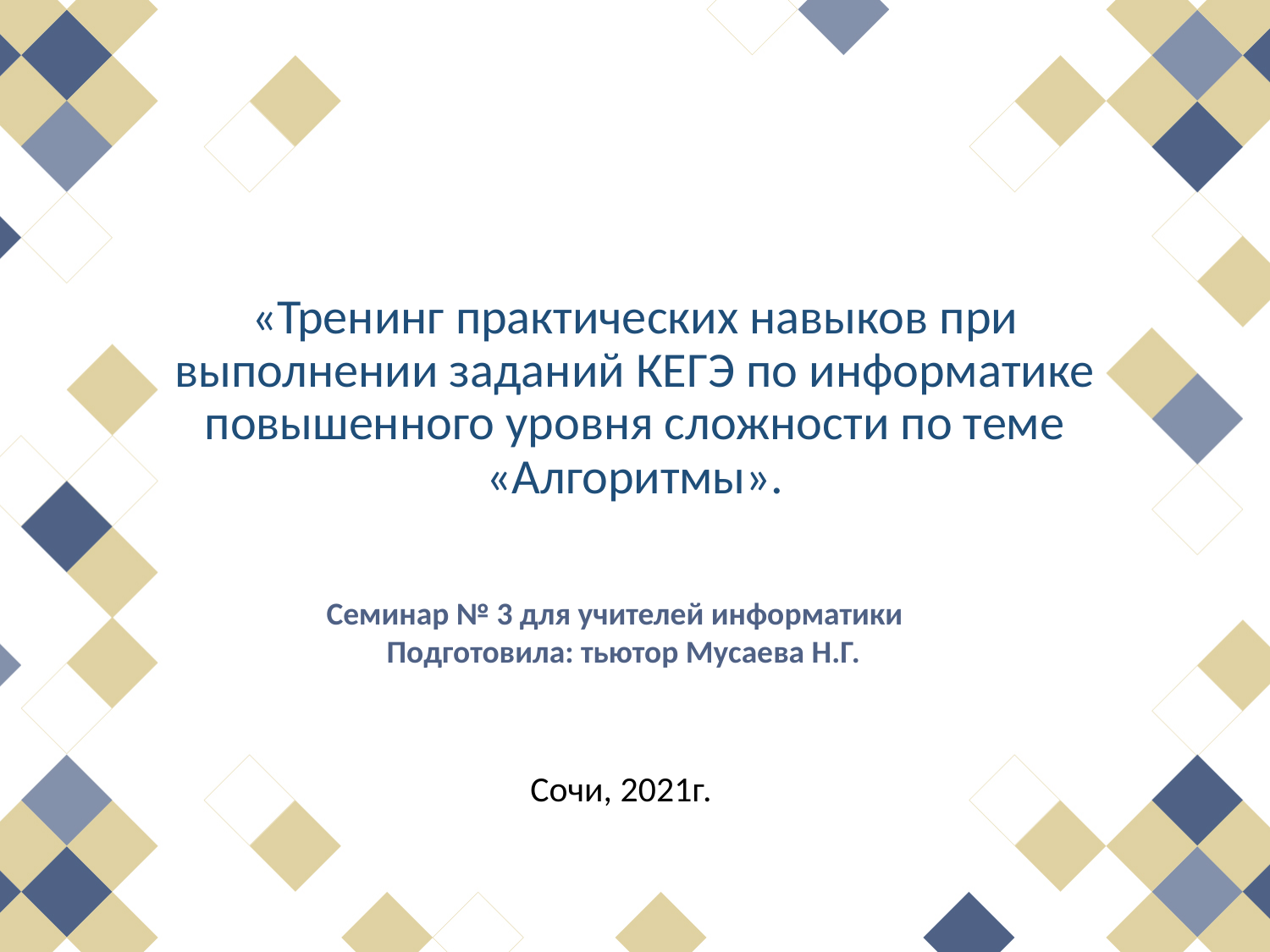

# «Тренинг практических навыков при выполнении заданий КЕГЭ по информатике повышенного уровня сложности по теме «Алгоритмы».
Семинар № 3 для учителей информатики
Подготовила: тьютор Мусаева Н.Г.
Сочи, 2021г.